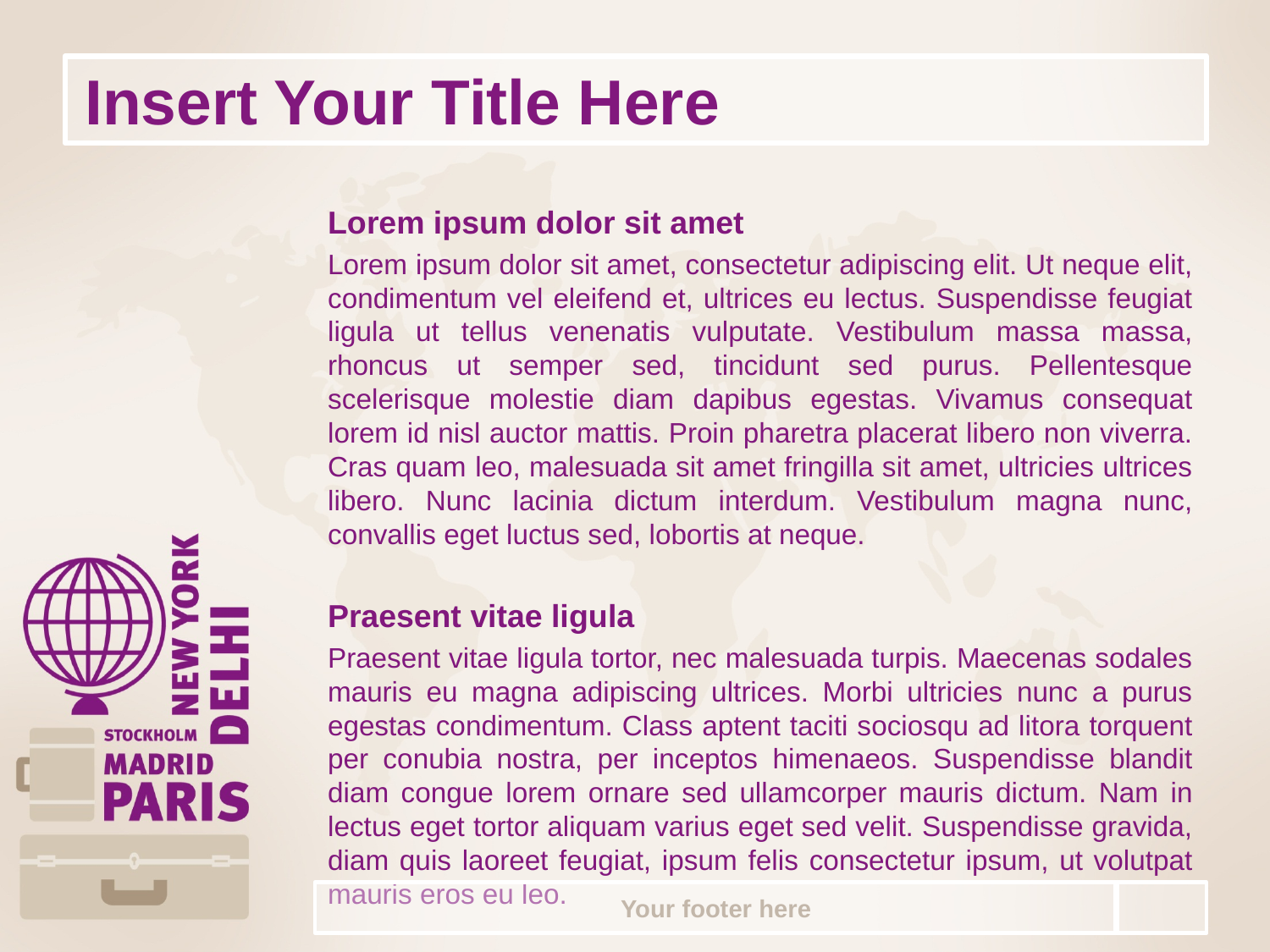

# Insert Your Title Here
Lorem ipsum dolor sit amet
Lorem ipsum dolor sit amet, consectetur adipiscing elit. Ut neque elit, condimentum vel eleifend et, ultrices eu lectus. Suspendisse feugiat ligula ut tellus venenatis vulputate. Vestibulum massa massa, rhoncus ut semper sed, tincidunt sed purus. Pellentesque scelerisque molestie diam dapibus egestas. Vivamus consequat lorem id nisl auctor mattis. Proin pharetra placerat libero non viverra. Cras quam leo, malesuada sit amet fringilla sit amet, ultricies ultrices libero. Nunc lacinia dictum interdum. Vestibulum magna nunc, convallis eget luctus sed, lobortis at neque.

Praesent vitae ligula
Praesent vitae ligula tortor, nec malesuada turpis. Maecenas sodales mauris eu magna adipiscing ultrices. Morbi ultricies nunc a purus egestas condimentum. Class aptent taciti sociosqu ad litora torquent per conubia nostra, per inceptos himenaeos. Suspendisse blandit diam congue lorem ornare sed ullamcorper mauris dictum. Nam in lectus eget tortor aliquam varius eget sed velit. Suspendisse gravida, diam quis laoreet feugiat, ipsum felis consectetur ipsum, ut volutpat mauris eros eu leo.
Your footer here
3